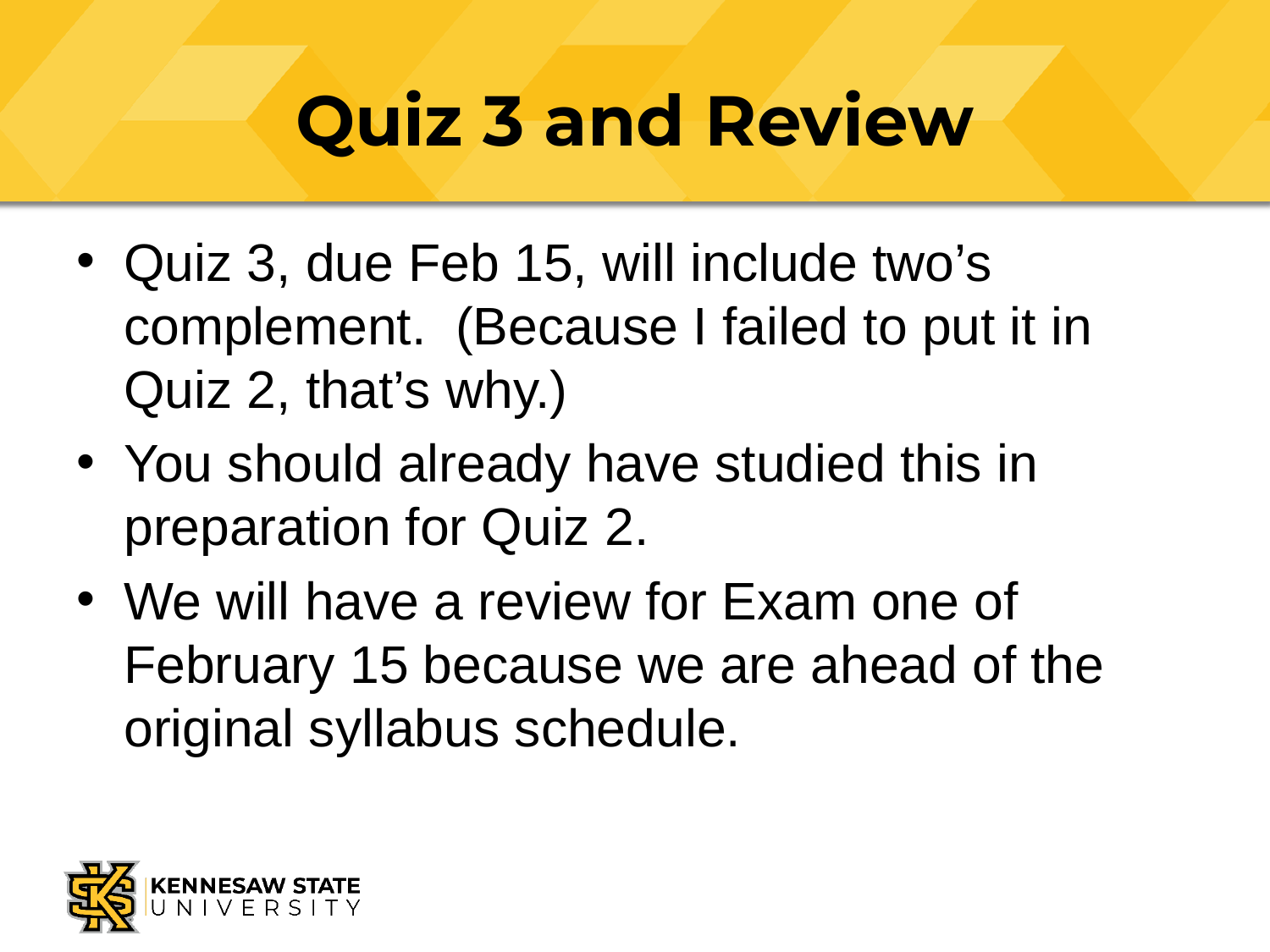

# Quiz 3 and Review
Quiz 3, due Feb 15, will include two’s complement.  (Because I failed to put it in Quiz 2, that’s why.)
You should already have studied this in preparation for Quiz 2.
We will have a review for Exam one of February 15 because we are ahead of the original syllabus schedule.